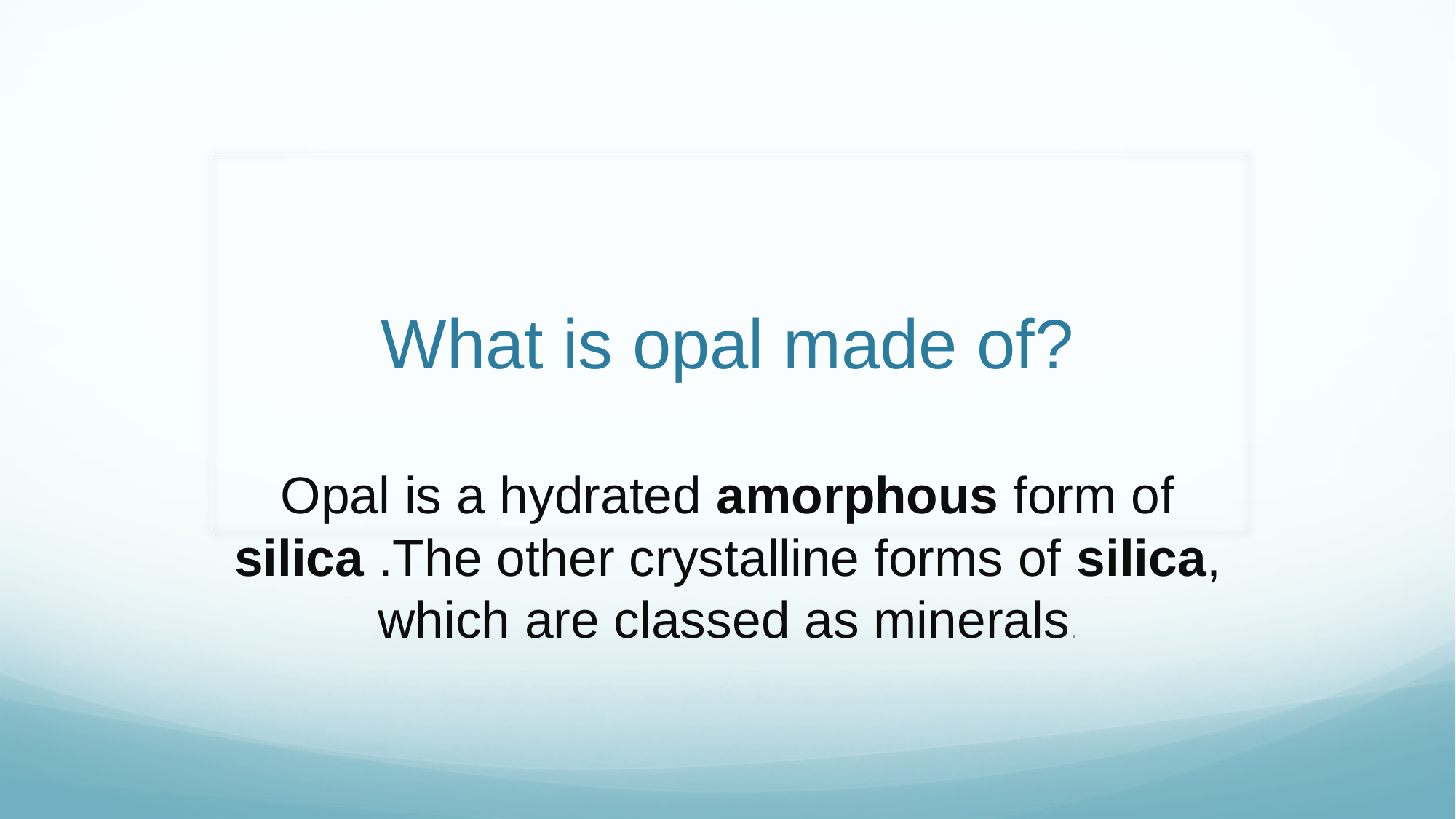

# What is opal made of?
Opal is a hydrated amorphous form of silica .The other crystalline forms of silica, which are classed as minerals.